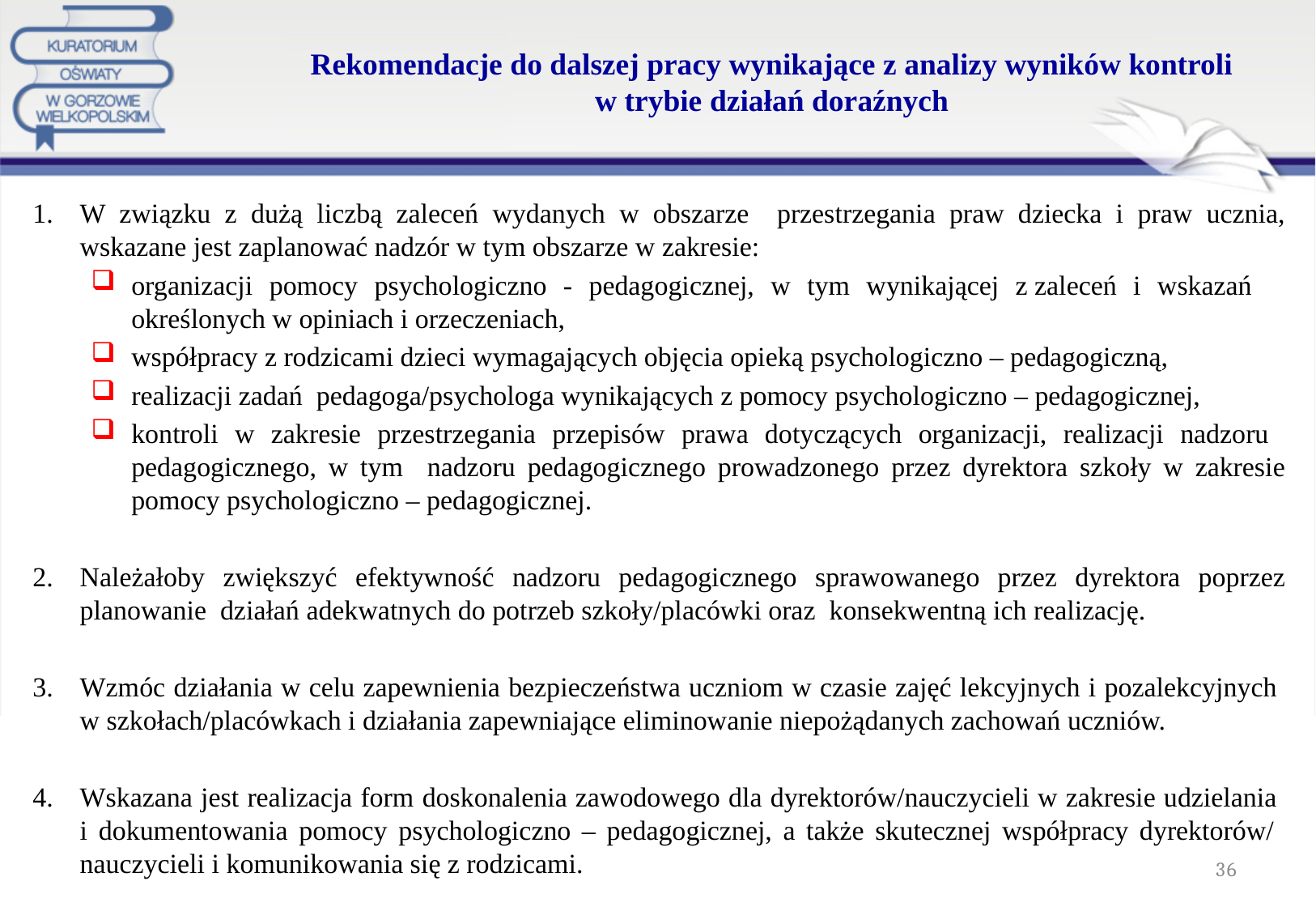

# Rekomendacje do dalszej pracy wynikające z analizy wyników kontroli w trybie działań doraźnych
W związku z dużą liczbą zaleceń wydanych w obszarze  przestrzegania praw dziecka i praw ucznia, wskazane jest zaplanować nadzór w tym obszarze w zakresie:
organizacji pomocy psychologiczno - pedagogicznej, w tym wynikającej z zaleceń i wskazań   określonych w opiniach i orzeczeniach,
współpracy z rodzicami dzieci wymagających objęcia opieką psychologiczno – pedagogiczną,
realizacji zadań  pedagoga/psychologa wynikających z pomocy psychologiczno – pedagogicznej,
kontroli w zakresie przestrzegania przepisów prawa dotyczących organizacji, realizacji nadzoru  pedagogicznego, w tym  nadzoru pedagogicznego prowadzonego przez dyrektora szkoły w zakresie pomocy psychologiczno – pedagogicznej.

Należałoby zwiększyć efektywność nadzoru pedagogicznego sprawowanego przez dyrektora poprzez planowanie  działań adekwatnych do potrzeb szkoły/placówki oraz  konsekwentną ich realizację.

Wzmóc działania w celu zapewnienia bezpieczeństwa uczniom w czasie zajęć lekcyjnych i pozalekcyjnych
w szkołach/placówkach i działania zapewniające eliminowanie niepożądanych zachowań uczniów.

Wskazana jest realizacja form doskonalenia zawodowego dla dyrektorów/nauczycieli w zakresie udzielania
i dokumentowania pomocy psychologiczno – pedagogicznej, a także skutecznej współpracy dyrektorów/
nauczycieli i komunikowania się z rodzicami.

36